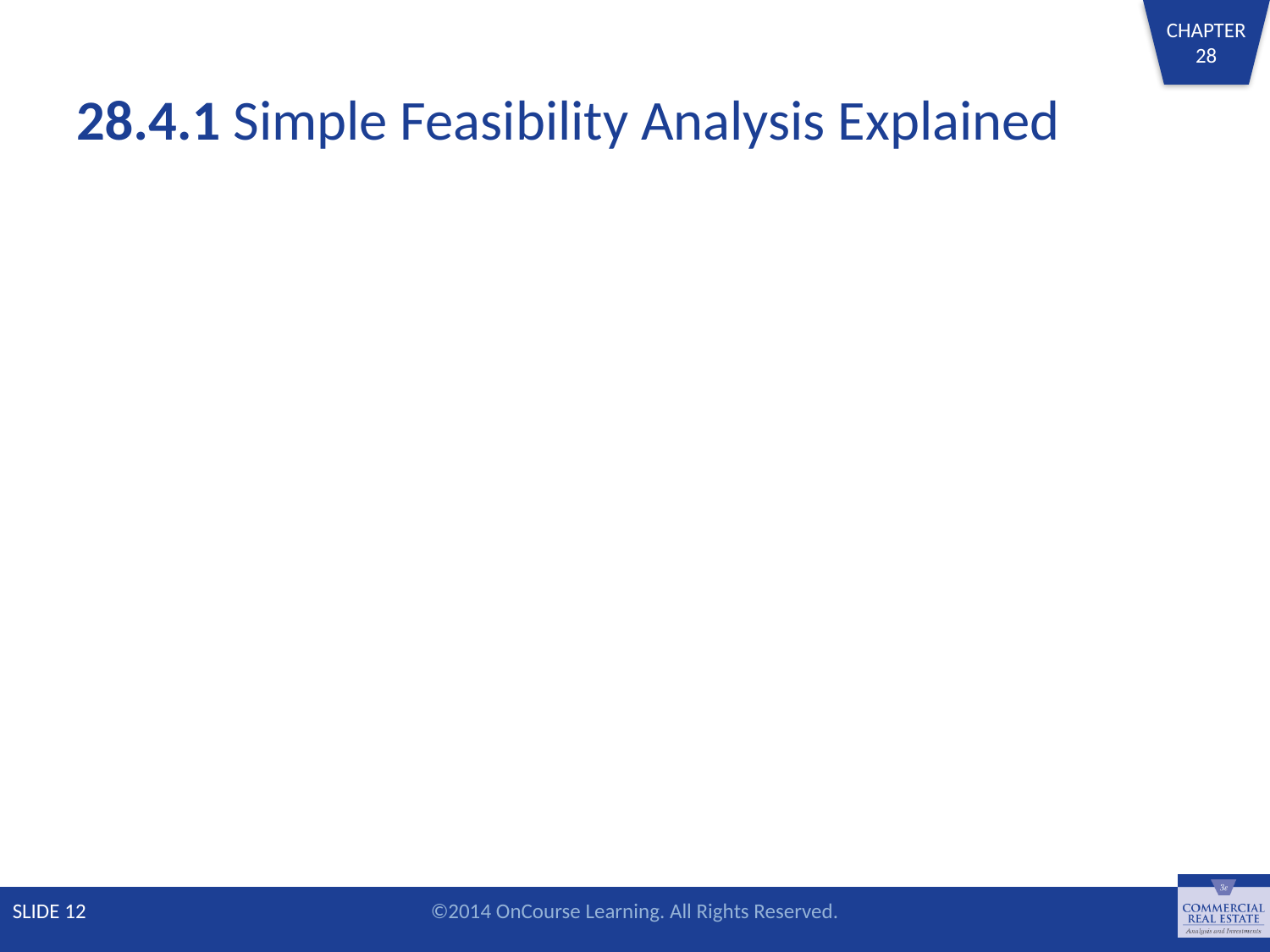

# 28.4.1 Simple Feasibility Analysis Explained

SLIDE 12